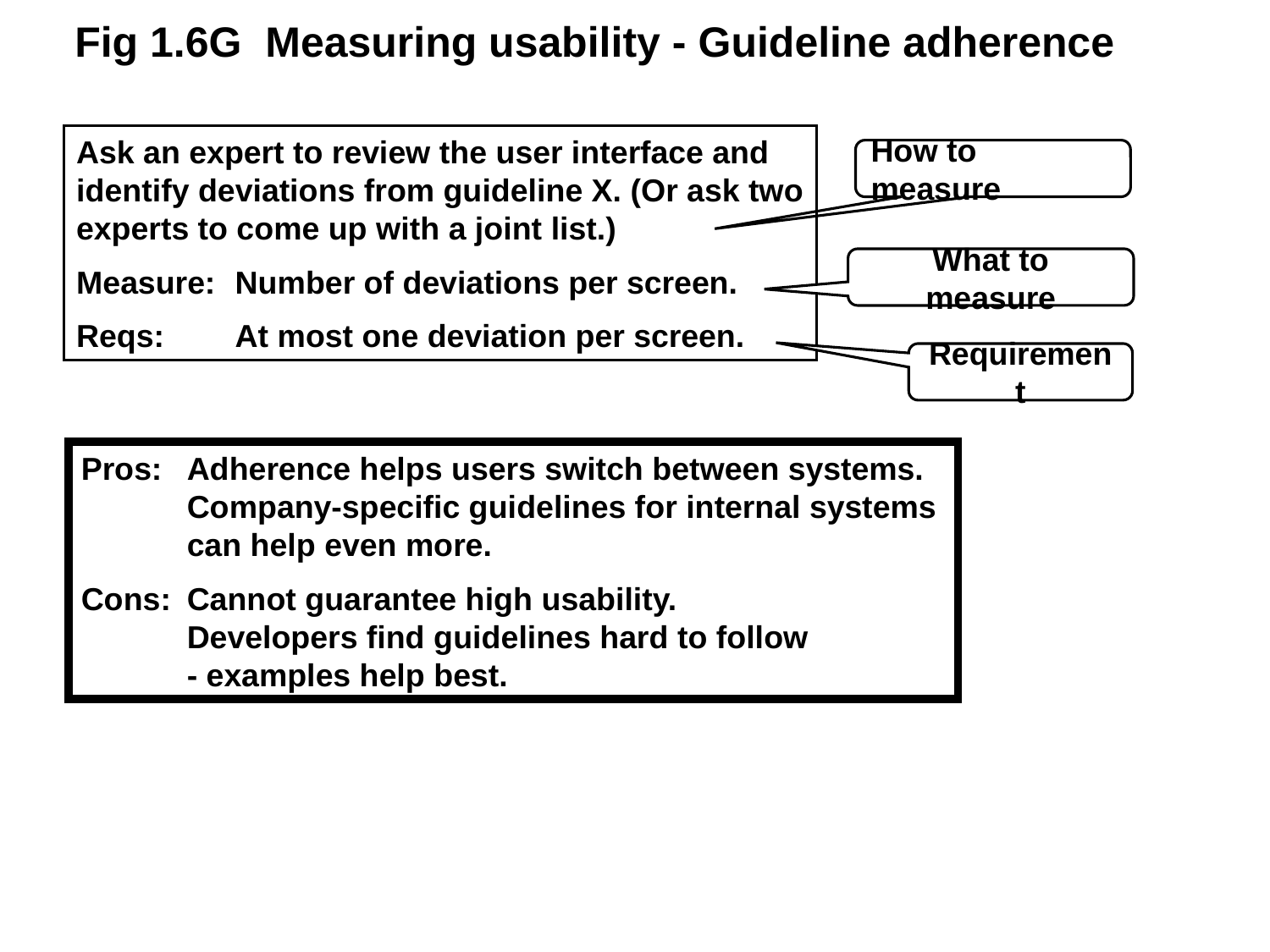

Fig 1.6G  Measuring usability - Guideline adherence
Ask an expert to review the user interface and
identify deviations from guideline X. (Or ask two
experts to come up with a joint list.)
Measure:	Number of deviations per screen.
Reqs:	At most one deviation per screen.
How to measure
What to measure
Requirement
Pros:	Adherence helps users switch between systems.
	Company-specific guidelines for internal systems
	can help even more.
Cons:	Cannot guarantee high usability.
	Developers find guidelines hard to follow
	- examples help best.